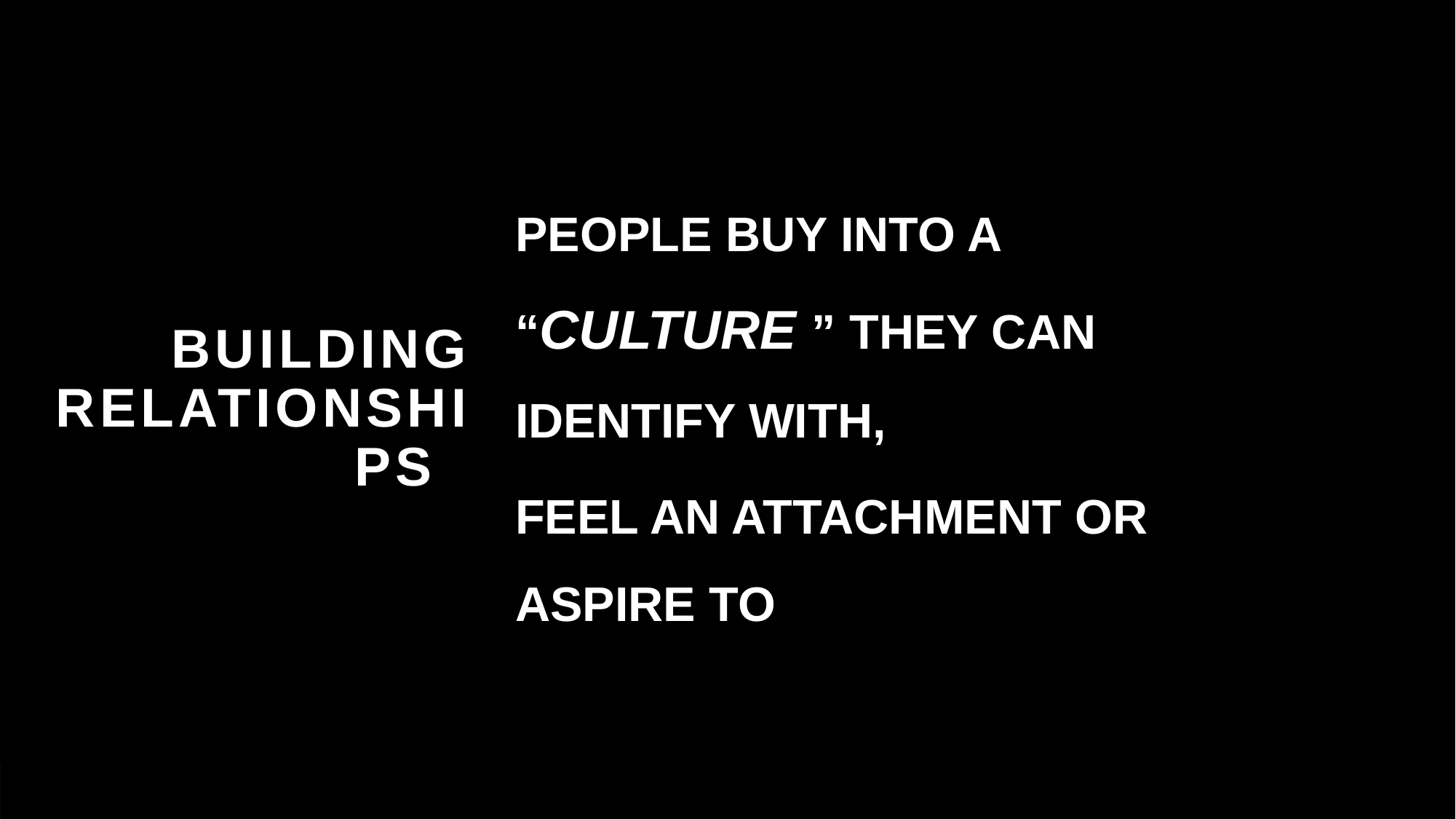

BUILDING RELATIONSHIPS
PEOPLE BUY INTO A “CULTURE ” THEY CAN IDENTIFY WITH,
FEEL AN ATTACHMENT OR ASPIRE TO